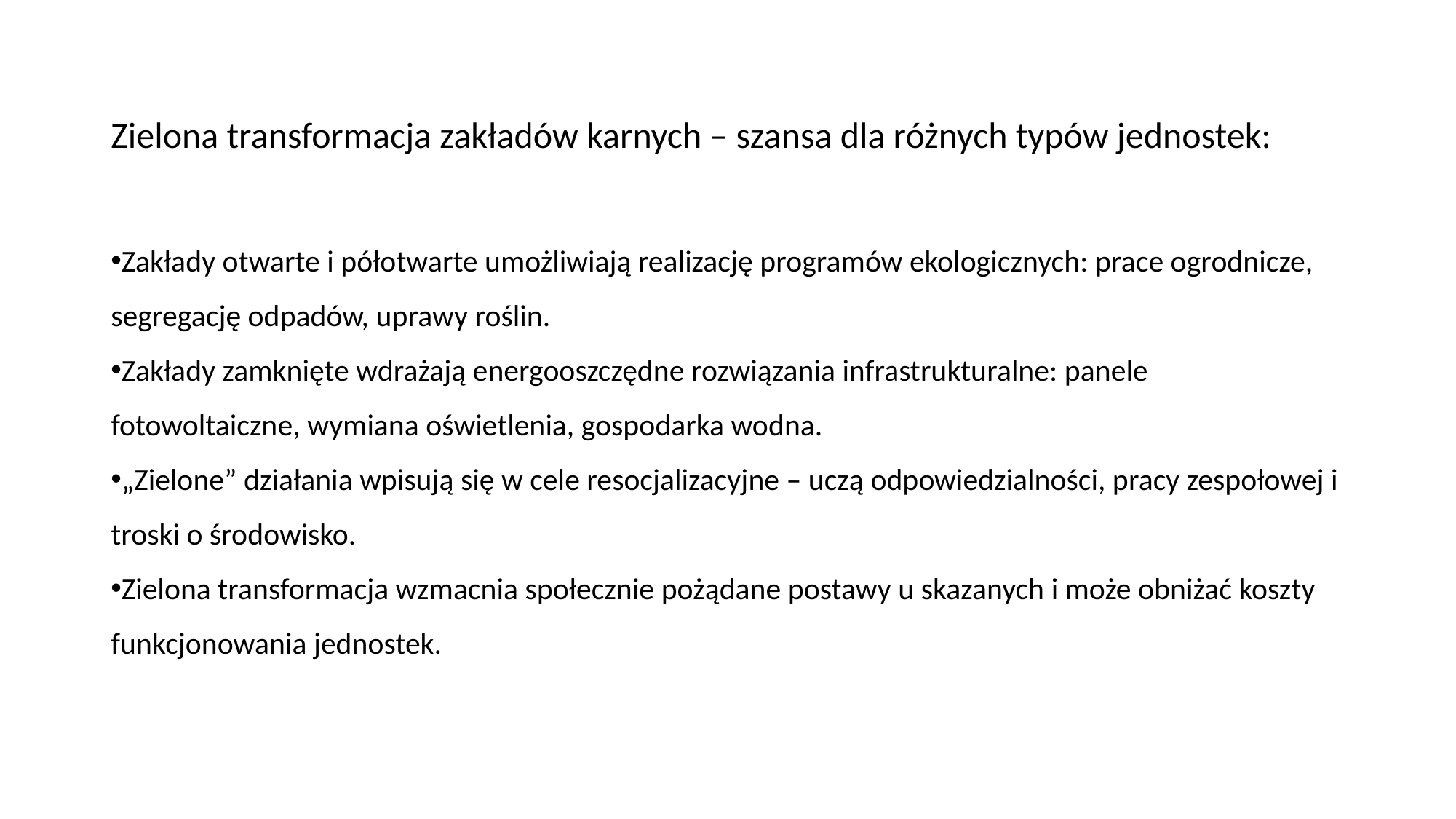

# Zielona transformacja zakładów karnych – szansa dla różnych typów jednostek:
Zakłady otwarte i półotwarte umożliwiają realizację programów ekologicznych: prace ogrodnicze, segregację odpadów, uprawy roślin.
Zakłady zamknięte wdrażają energooszczędne rozwiązania infrastrukturalne: panele fotowoltaiczne, wymiana oświetlenia, gospodarka wodna.
„Zielone” działania wpisują się w cele resocjalizacyjne – uczą odpowiedzialności, pracy zespołowej i troski o środowisko.
Zielona transformacja wzmacnia społecznie pożądane postawy u skazanych i może obniżać koszty funkcjonowania jednostek.